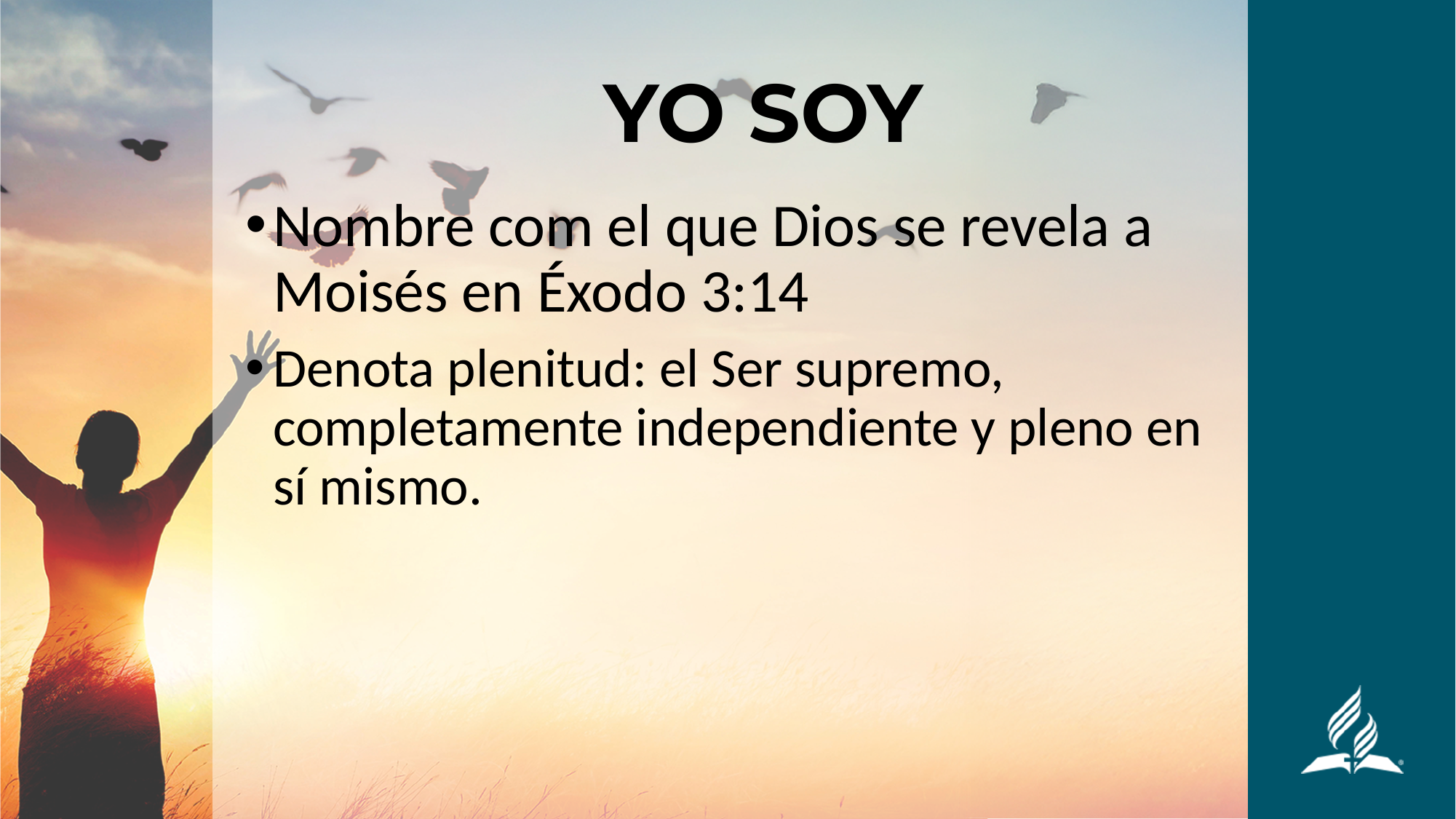

# YO SOY
Nombre com el que Dios se revela a Moisés en Éxodo 3:14
Denota plenitud: el Ser supremo, completamente independiente y pleno en sí mismo.